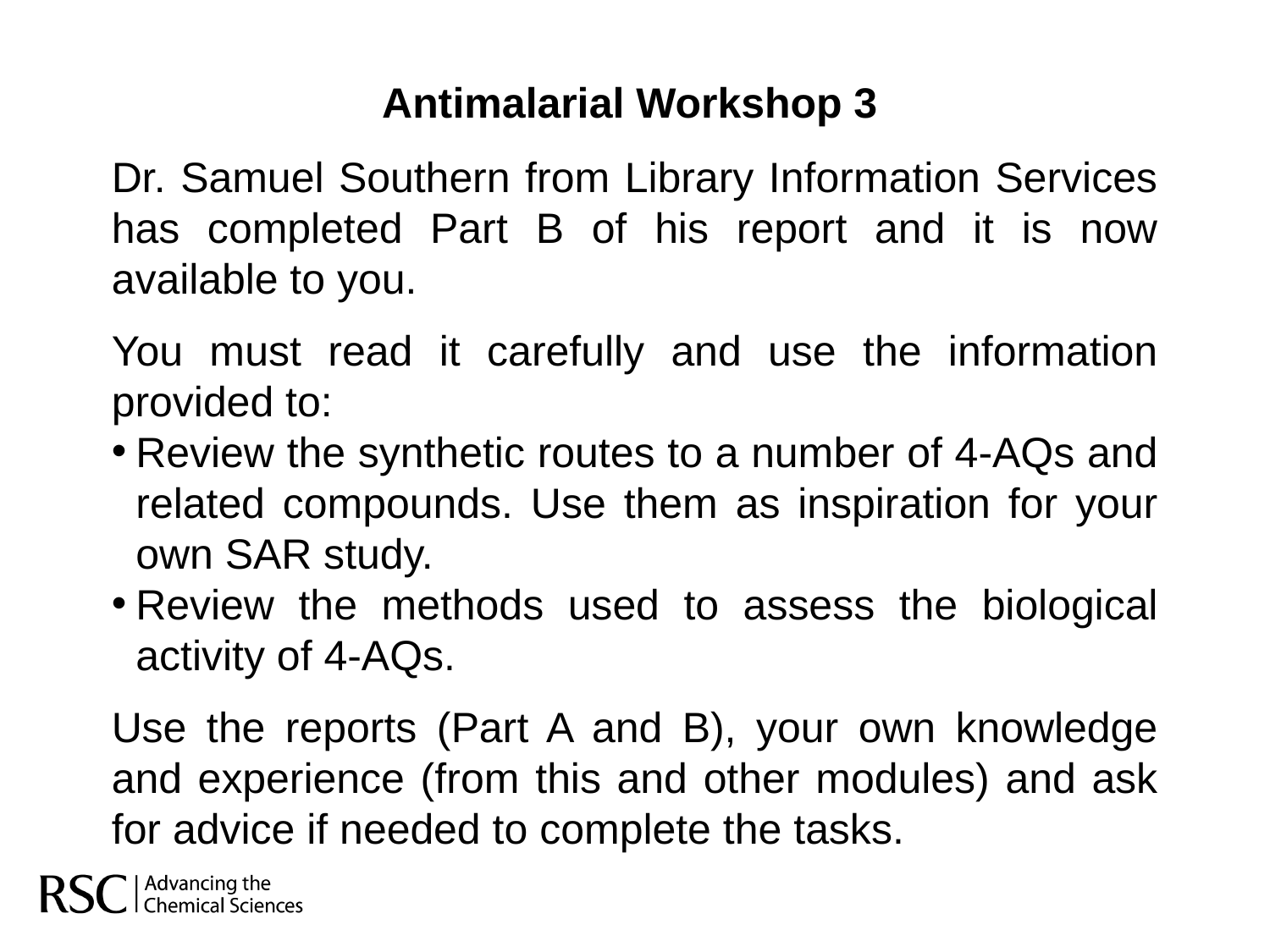

Antimalarial Workshop 3
Dr. Samuel Southern from Library Information Services has completed Part B of his report and it is now available to you.

You must read it carefully and use the information provided to:
Review the synthetic routes to a number of 4-AQs and related compounds. Use them as inspiration for your own SAR study.
Review the methods used to assess the biological activity of 4-AQs.

Use the reports (Part A and B), your own knowledge and experience (from this and other modules) and ask for advice if needed to complete the tasks.